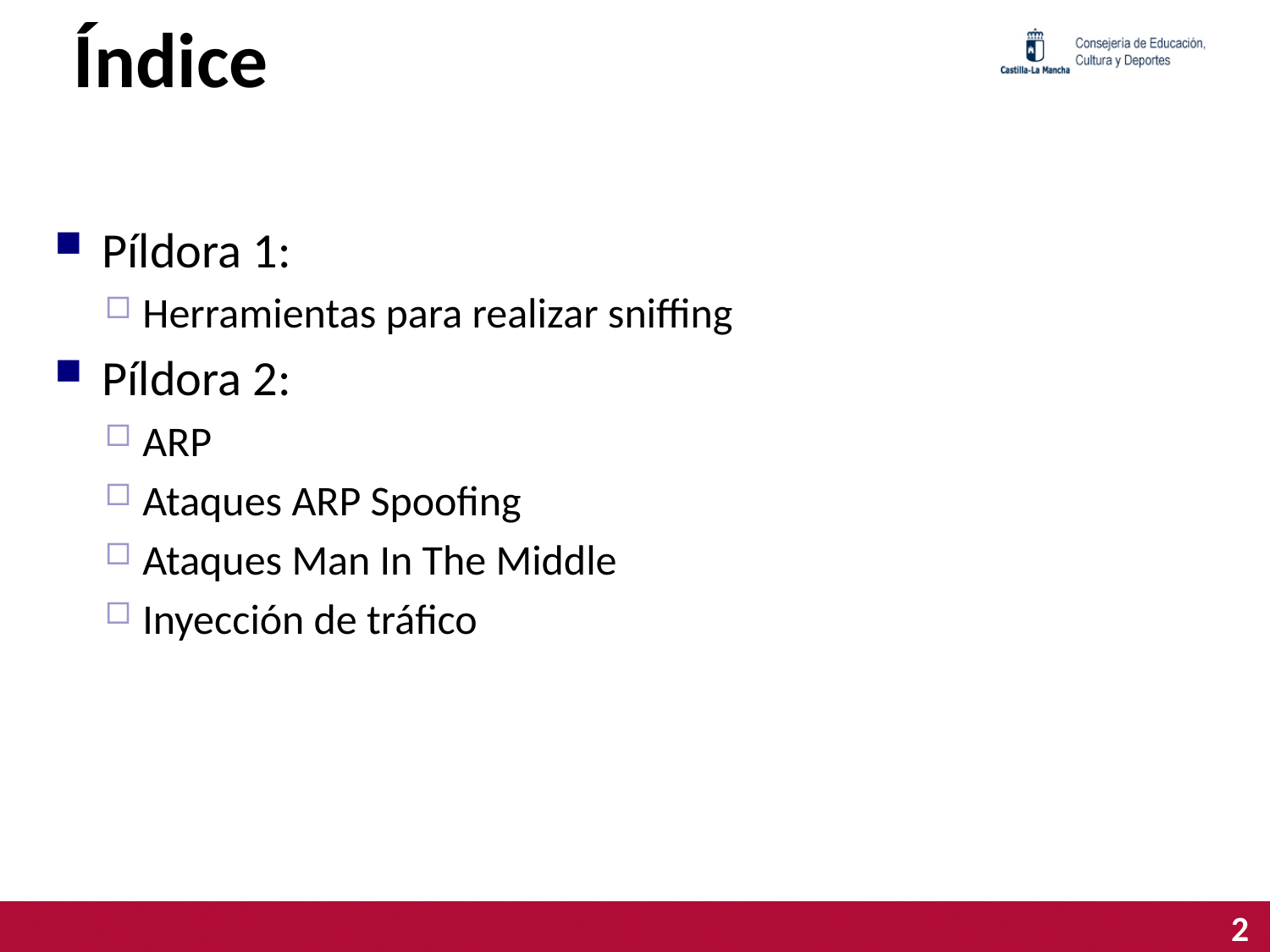

# Índice
Píldora 1:
Herramientas para realizar sniffing
Píldora 2:
ARP
Ataques ARP Spoofing
Ataques Man In The Middle
Inyección de tráfico